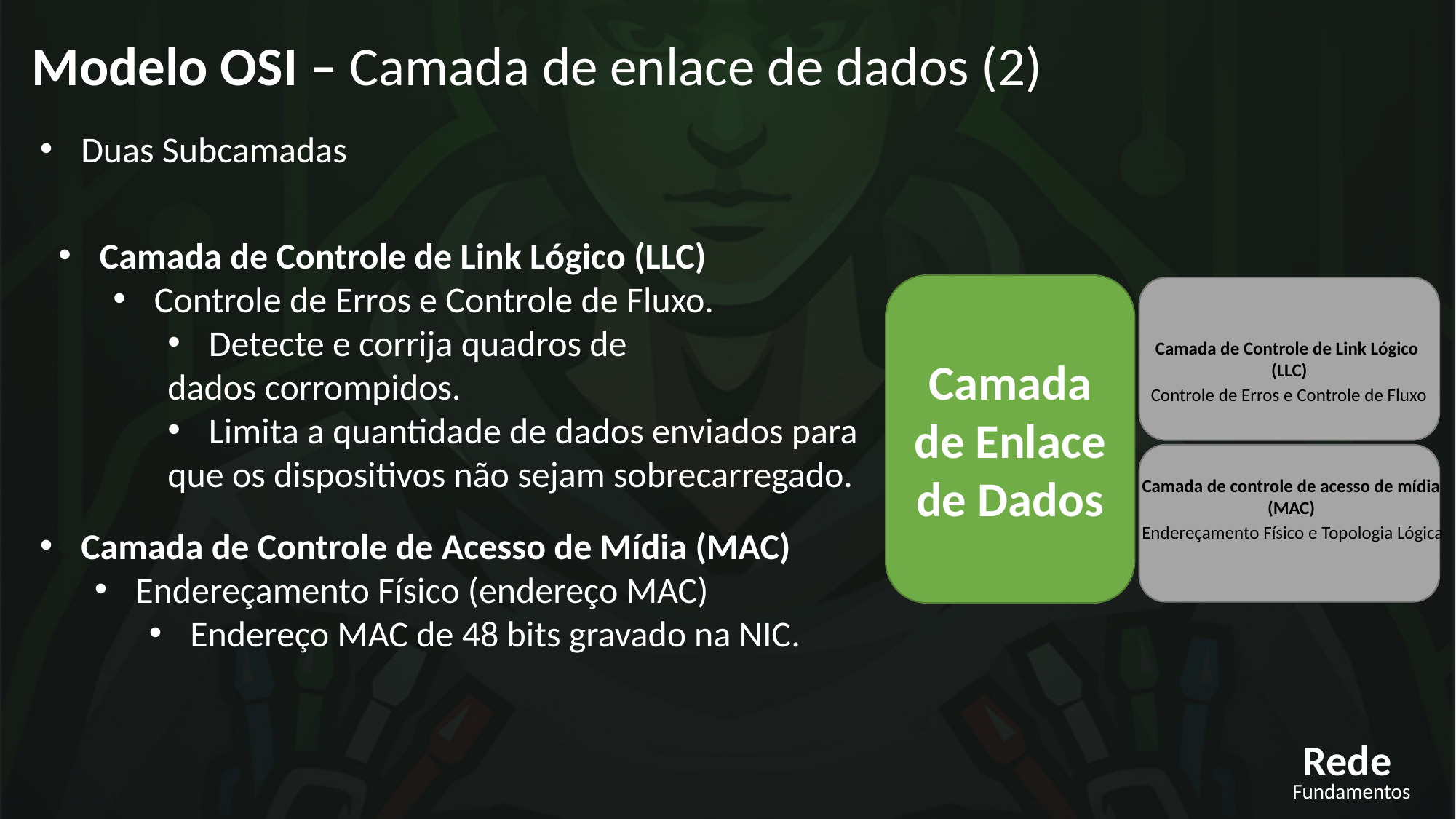

Modelo OSI – Camada de enlace de dados (2)
Duas Subcamadas
Camada de Controle de Link Lógico (LLC)
Controle de Erros e Controle de Fluxo.
Detecte e corrija quadros de
	dados corrompidos.
Limita a quantidade de dados enviados para
	que os dispositivos não sejam sobrecarregado.
Camada de Enlace de Dados

Camada de Controle de Link Lógico
(LLC)
Controle de Erros e Controle de Fluxo

Camada de controle de acesso de mídia
(MAC)
Endereçamento Físico e Topologia Lógica
Camada de Controle de Acesso de Mídia (MAC)
Endereçamento Físico (endereço MAC)
Endereço MAC de 48 bits gravado na NIC.
Rede
Fundamentos